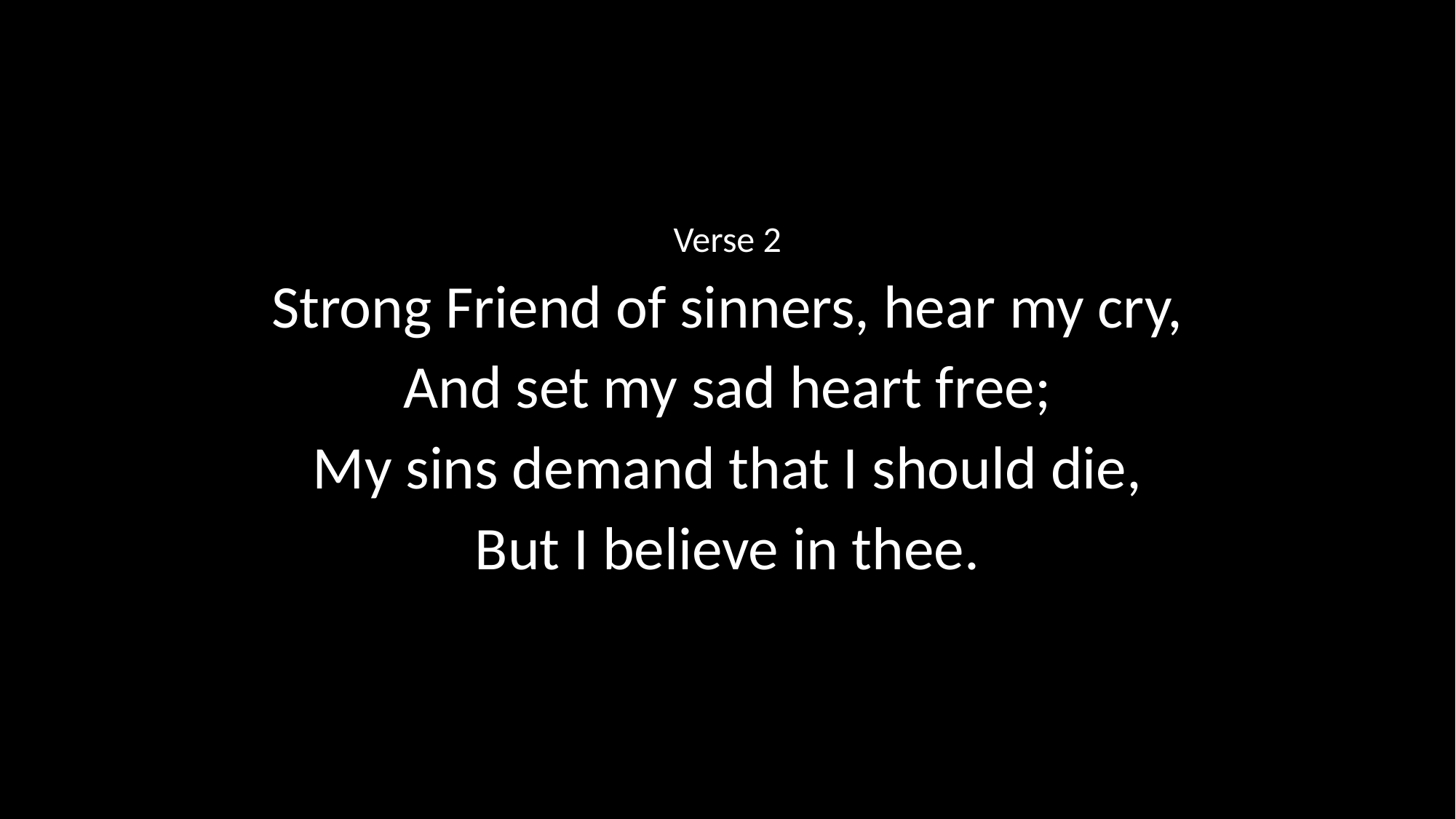

Verse 2
Strong Friend of sinners, hear my cry,
And set my sad heart free;
My sins demand that I should die,
But I believe in thee.